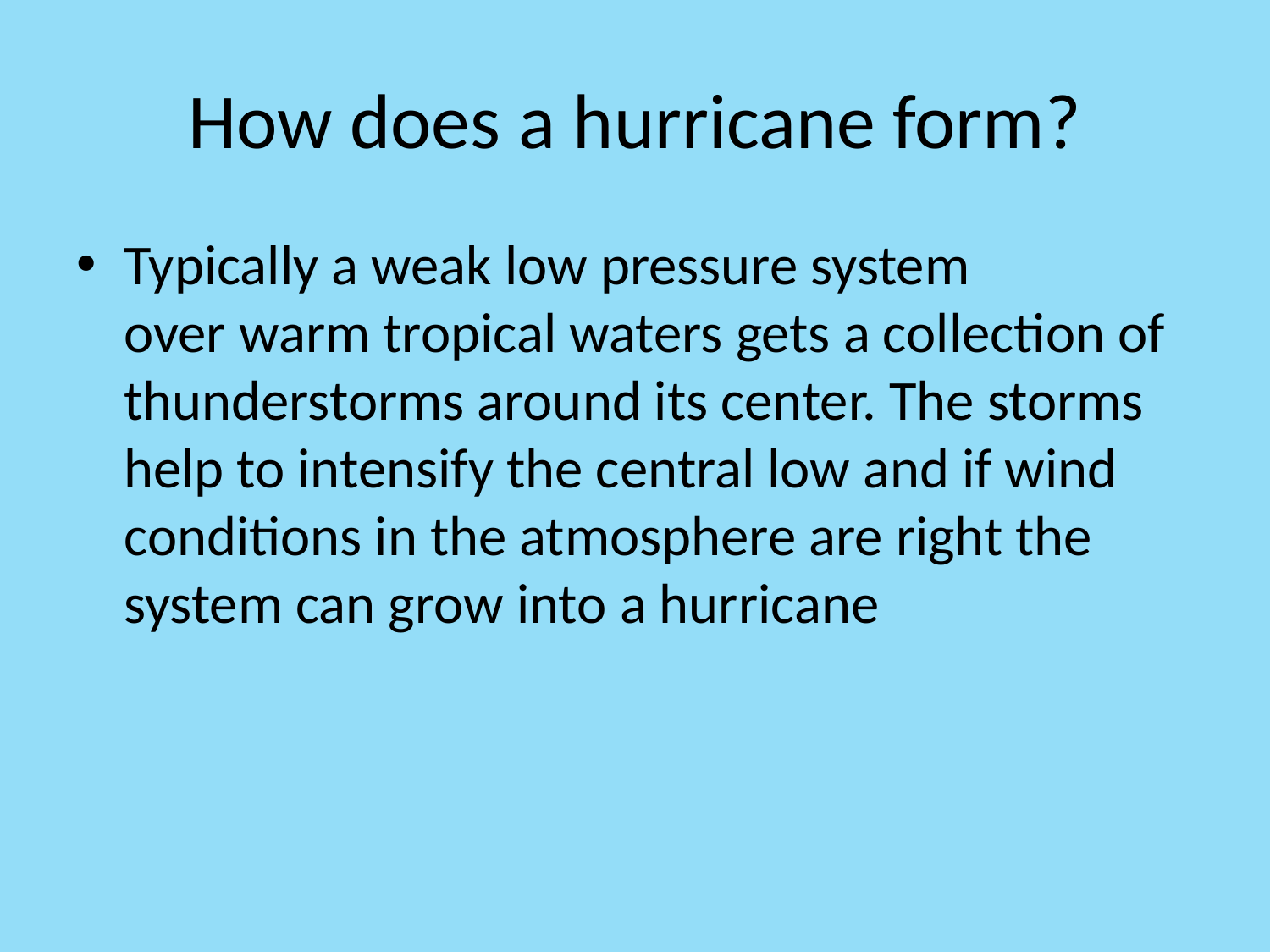

# How does a hurricane form?
Typically a weak low pressure system over warm tropical waters gets a collection of thunderstorms around its center. The storms help to intensify the central low and if wind conditions in the atmosphere are right the system can grow into a hurricane